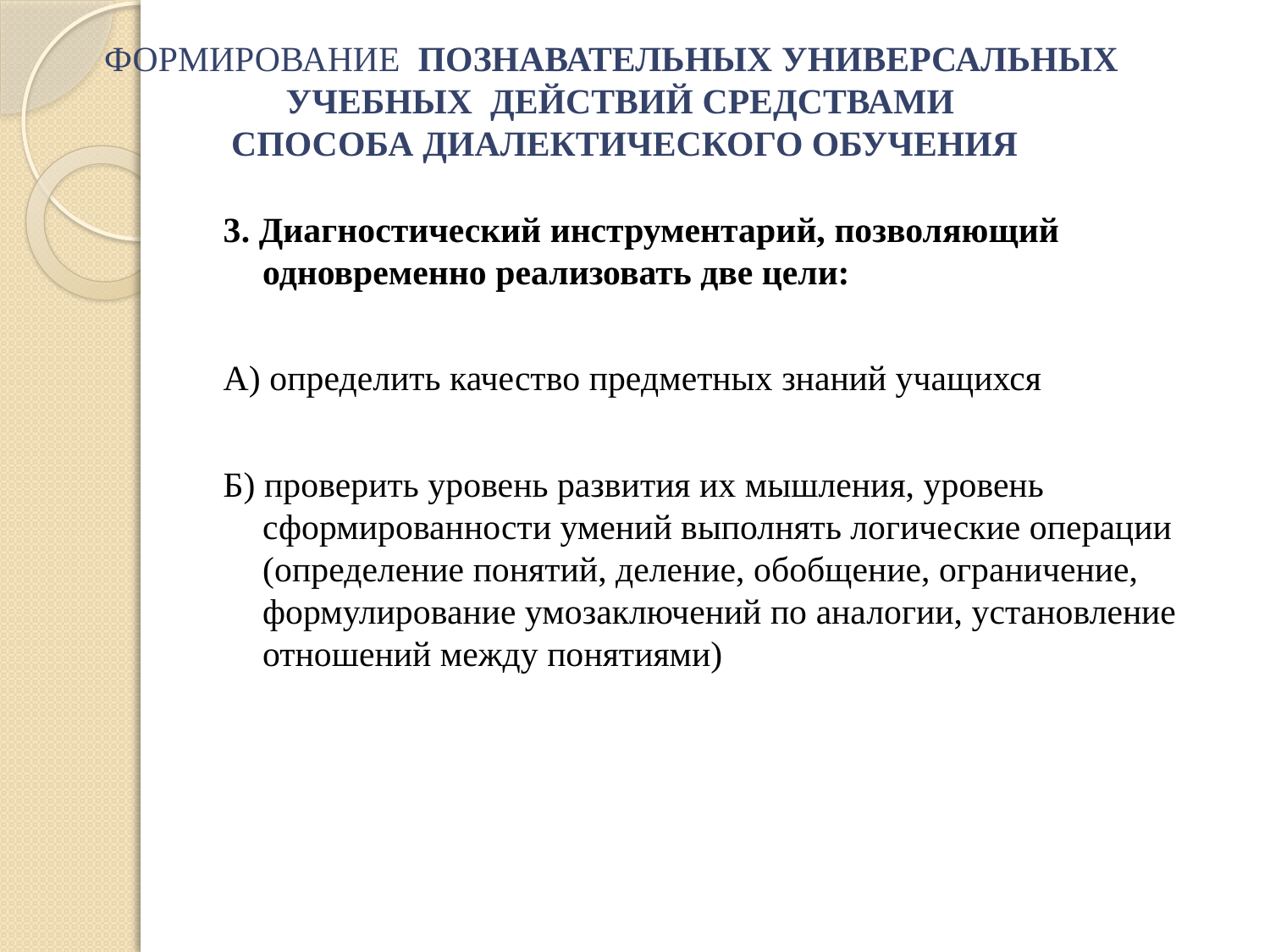

ФОРМИРОВАНИЕ  ПОЗНАВАТЕЛЬНЫХ УНИВЕРСАЛЬНЫХ 
УЧЕБНЫХ  ДЕЙСТВИЙ СРЕДСТВАМИ
 СПОСОБА ДИАЛЕКТИЧЕСКОГО ОБУЧЕНИЯ
#
3. Диагностический инструментарий, позволяющий одновременно реализовать две цели:

А) определить качество предметных знаний учащихся

Б) проверить уровень развития их мышления, уровень сформированности умений выполнять логические операции (определение понятий, деление, обобщение, ограничение, формулирование умозаключений по аналогии, установление отношений между понятиями)